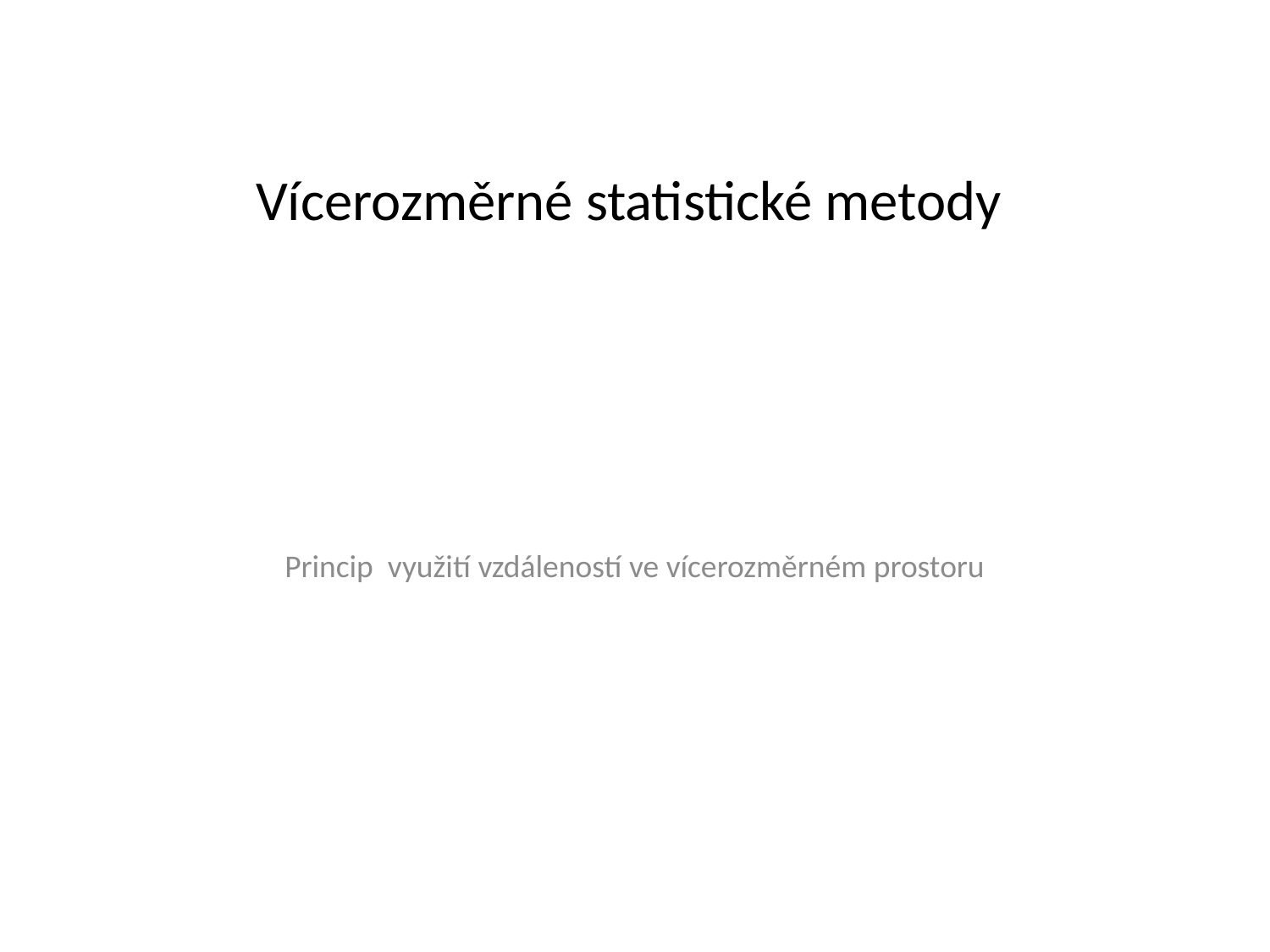

# Vícerozměrné statistické metody
Princip  využití vzdáleností ve vícerozměrném prostoru